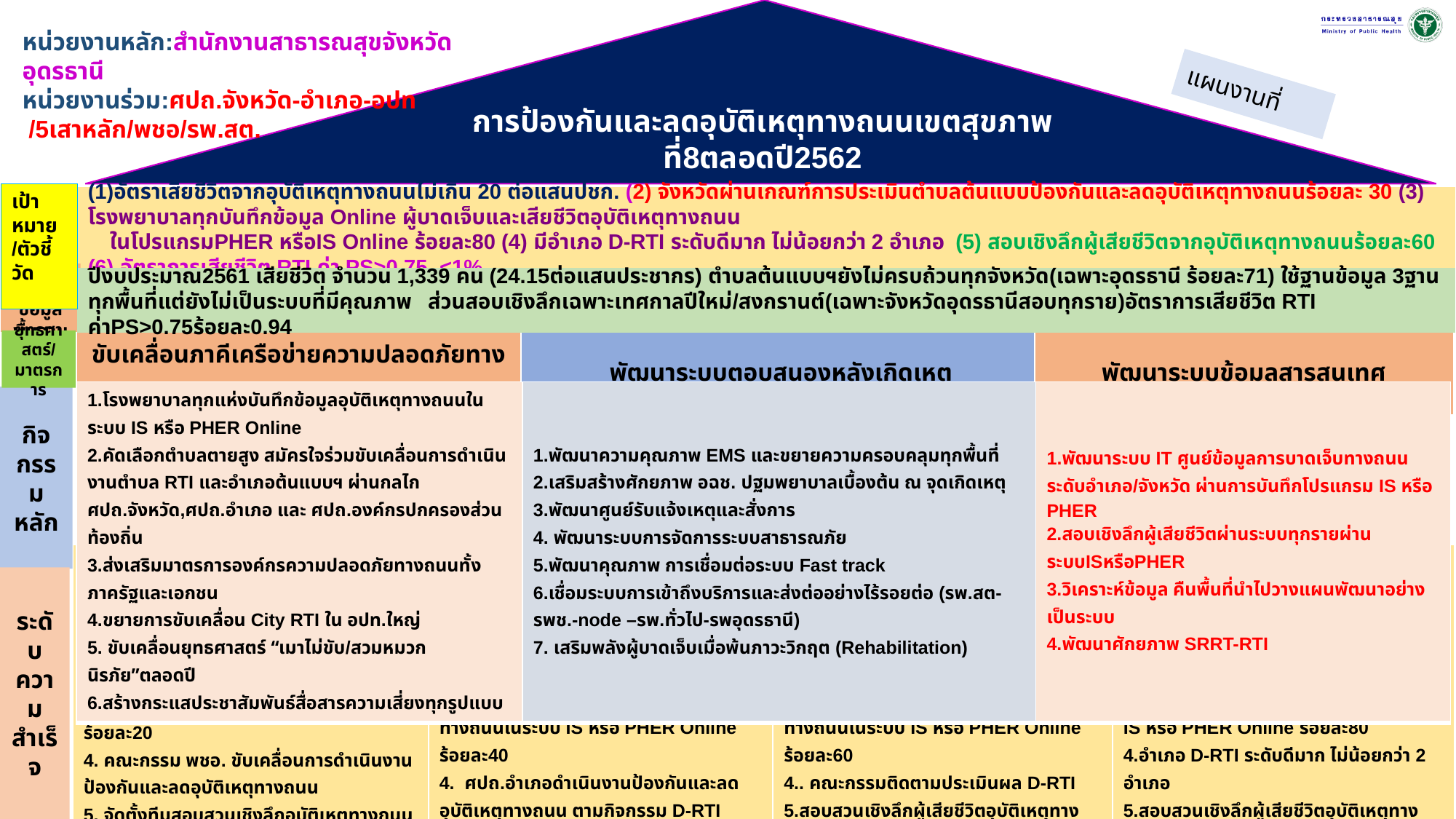

การป้องกันและลดอุบัติเหตุทางถนนเขตสุขภาพที่8ตลอดปี2562
หน่วยงานหลัก:สำนักงานสาธารณสุขจังหวัดอุดรธานี
หน่วยงานร่วม:ศปถ.จังหวัด-อำเภอ-อปท /5เสาหลัก/พชอ/รพ.สต.
แผนงานที่
เป้าหมาย
/ตัวชี้วัด

(1)อัตราเสียชีวิตจากอุบัติเหตุทางถนนไม่เกิน 20 ต่อแสนปชก. (2) จังหวัดผ่านเกณฑ์การประเมินตำบลต้นแบบป้องกันและลดอุบัติเหตุทางถนนร้อยละ 30 (3) โรงพยาบาลทุกบันทึกข้อมูล Online ผู้บาดเจ็บและเสียชีวิตอุบัติเหตุทางถนน
    ในโปรแกรมPHER หรือIS Online ร้อยละ80 (4) มีอำเภอ D-RTI ระดับดีมาก ไม่น้อยกว่า 2 อำเภอ  (5) สอบเชิงลึกผู้เสียชีวิตจากอุบัติเหตุทางถนนร้อยละ60 (6) อัตราการเสียชีวิต RTI ค่า PS>0.75. <1%

สถานการณ์/ข้อมูลพื้นฐาน
ปีงบประมาณ2561 เสียชีวิต จำนวน 1,339 คน (24.15ต่อแสนประชากร) ตำบลต้นแบบฯยังไม่ครบถ้วนทุกจังหวัด(เฉพาะอุดรธานี ร้อยละ71) ใช้ฐานข้อมูล 3ฐานทุกพื้นที่แต่ยังไม่เป็นระบบที่มีคุณภาพ   ส่วนสอบเชิงลึกเฉพาะเทศกาลปีใหม่/สงกรานต์(เฉพาะจังหวัดอุดรธานีสอบทุกราย)อัตราการเสียชีวิต RTI ค่าPS>0.75ร้อยละ0.94
ยุทธศาสตร์/
มาตรการ
| ขับเคลื่อนภาคีเครือข่ายความปลอดภัยทางถนน | พัฒนาระบบตอบสนองหลังเกิดเหตุ | พัฒนาระบบข้อมูลสารสนเทศ |
| --- | --- | --- |
| 1.โรงพยาบาลทุกแห่งบันทึกข้อมูลอุบัติเหตุทางถนนในระบบ IS หรือ PHER Online 2.คัดเลือกตำบลตายสูง สมัครใจร่วมขับเคลื่อนการดำเนินงานตำบล RTI และอำเภอต้นแบบฯ ผ่านกลไก ศปถ.จังหวัด,ศปถ.อำเภอ และ ศปถ.องค์กรปกครองส่วนท้องถิ่น 3.ส่งเสริมมาตรการองค์กรความปลอดภัยทางถนนทั้งภาครัฐและเอกชน 4.ขยายการขับเคลื่อน City RTI ใน อปท.ใหญ่ 5. ขับเคลื่อนยุทธศาสตร์ “เมาไม่ขับ/สวมหมวกนิรภัย”ตลอดปี 6.สร้างกระแสประชาสัมพันธ์สื่อสารความเสี่ยงทุกรูปแบบ | 1.พัฒนาความคุณภาพ EMS และขยายความครอบคลุมทุกพื้นที่ 2.เสริมสร้างศักยภาพ อฉช. ปฐมพยาบาลเบื้องต้น ณ จุดเกิดเหตุ 3.พัฒนาศูนย์รับแจ้งเหตุและสั่งการ 4. พัฒนาระบบการจัดการระบบสาธารณภัย 5.พัฒนาคุณภาพ การเชื่อมต่อระบบ Fast track 6.เชื่อมระบบการเข้าถึงบริการและส่งต่ออย่างไร้รอยต่อ (รพ.สต-รพช.-node –รพ.ทั่วไป-รพอุดรธานี) 7. เสริมพลังผู้บาดเจ็บเมื่อพ้นภาวะวิกฤต (Rehabilitation) | 1.พัฒนาระบบ IT ศูนย์ข้อมูลการบาดเจ็บทางถนนระดับอำเภอ/จังหวัด ผ่านการบันทึกโปรแกรม IS หรือ PHER 2.สอบเชิงลึกผู้เสียชีวิตผ่านระบบทุกรายผ่านระบบISหรือPHER 3.วิเคราะห์ข้อมูล คืนพื้นที่นำไปวางแผนพัฒนาอย่างเป็นระบบ 4.พัฒนาศักยภาพ SRRT-RTI |
| --- | --- | --- |
กิจ
กรรมหลัก
| ไตรมาส 1 1. อัตราเสียชีวิตจากอุบัติเหตุทางถนนไม่เกิน 5 ต่อแสนปชก. 2. มีแผนงานตำบล RTI และอำเภอต้นแบบฯ 3.โรงพยาบาลทุกแห่งบันทึกข้อมูลอุบัติเหตุทางถนนในระบบ IS หรือ PHER Online ร้อยละ20 4. คณะกรรม พชอ. ขับเคลื่อนการดำเนินงานป้องกันและลดอุบัติเหตุทางถนน 5. จัดตั้งทีมสอบสวนเชิงลึกอุบัติเหตุทางถนนและพัฒนาศักยภาพ ทุกอำเภอ 6. ผู้บาดเจ็บสาหัส(สีแดง)จากอุบัติเหตุทางถนนเข้าถึงบริการด้วยระบบEMSร้อยละ30 7. อัตราการเสียชีวิต RTI ค่าPS>0.75. <1% | ไตรมาส 2 1. อัตราเสียชีวิตจากอุบัติเหตุทางถนนไม่เกิน 10ต่อแสนปชก. 2. มีการดำเนินงานตำบล RTI และอำเภอต้นแบบฯ 10ข้อ 3.โรงพยาบาลทุกแห่งบันทึกข้อมูลอุบัติเหตุทางถนนในระบบ IS หรือ PHER Online ร้อยละ40 4. ศปถ.อำเภอดำเนินงานป้องกันและลดอุบัติเหตุทางถนน ตามกิจกรรม D-RTI 5. สอบสวนเชิงลึกผู้เสียชีวิตอุบัติเหตุทางถนนไม่น้อยกว่าร้อยละ20 6. ผู้บาดเจ็บสาหัส(สีแดง)จากอุบัติเหตุทางถนนเข้าถึงบริการด้วยระบบEMSร้อยละ40 7. อัตราการเสียชีวิต RTI ค่าPS>0.75. <1% | ไตรมาส 3 1. อัตราเสียชีวิตจากอุบัติเหตุทางถนนไม่เกิน15ต่อแสนปชก. 2. ประเมินการดำเนินงานตำบล RTI และอำเภอต้นแบบฯ 3.โรงพยาบาลทุกแห่งบันทึกข้อมูลอุบัติเหตุทางถนนในระบบ IS หรือ PHER Online ร้อยละ60 4.. คณะกรรมติดตามประเมินผล D-RTI 5.สอบสวนเชิงลึกผู้เสียชีวิตอุบัติเหตุทางถนนไม่น้อยกว่าร้อยละ40 6. ผู้บาดเจ็บสาหัส(สีแดง)จากอุบัติเหตุทางถนนเข้าถึงบริการด้วยระบบEMSร้อยละ50 7. อัตราการเสียชีวิต RTI ค่าPS>0.75. <1% | ไตรมาส 4 1. อัตราเสียชีวิตจากอุบัติเหตุทางถนนไม่เกิน20 ต่อแสนปชก. 2. ตำบลต้นแบบป้องกันและลดอุบัติเหตุทางถนนร้อยละ30 3.โรงพยาบาลทุกแห่งบันทึกข้อมูลอุบัติเหตุทางถนนในระบบ IS หรือ PHER Online ร้อยละ80 4.อำเภอ D-RTI ระดับดีมาก ไม่น้อยกว่า 2 อำเภอ 5.สอบสวนเชิงลึกผู้เสียชีวิตอุบัติเหตุทางถนนไม่น้อยกว่าร้อยละ60 6. ผู้บาดเจ็บสาหัส(สีแดง)จากอุบัติเหตุทางถนนเข้าถึงบริการด้วยระบบEMSร้อยละ60 7. อัตราการเสียชีวิต RTI ค่าPS>0.75. <1% |
| --- | --- | --- | --- |
ระดับความ สำเร็จ